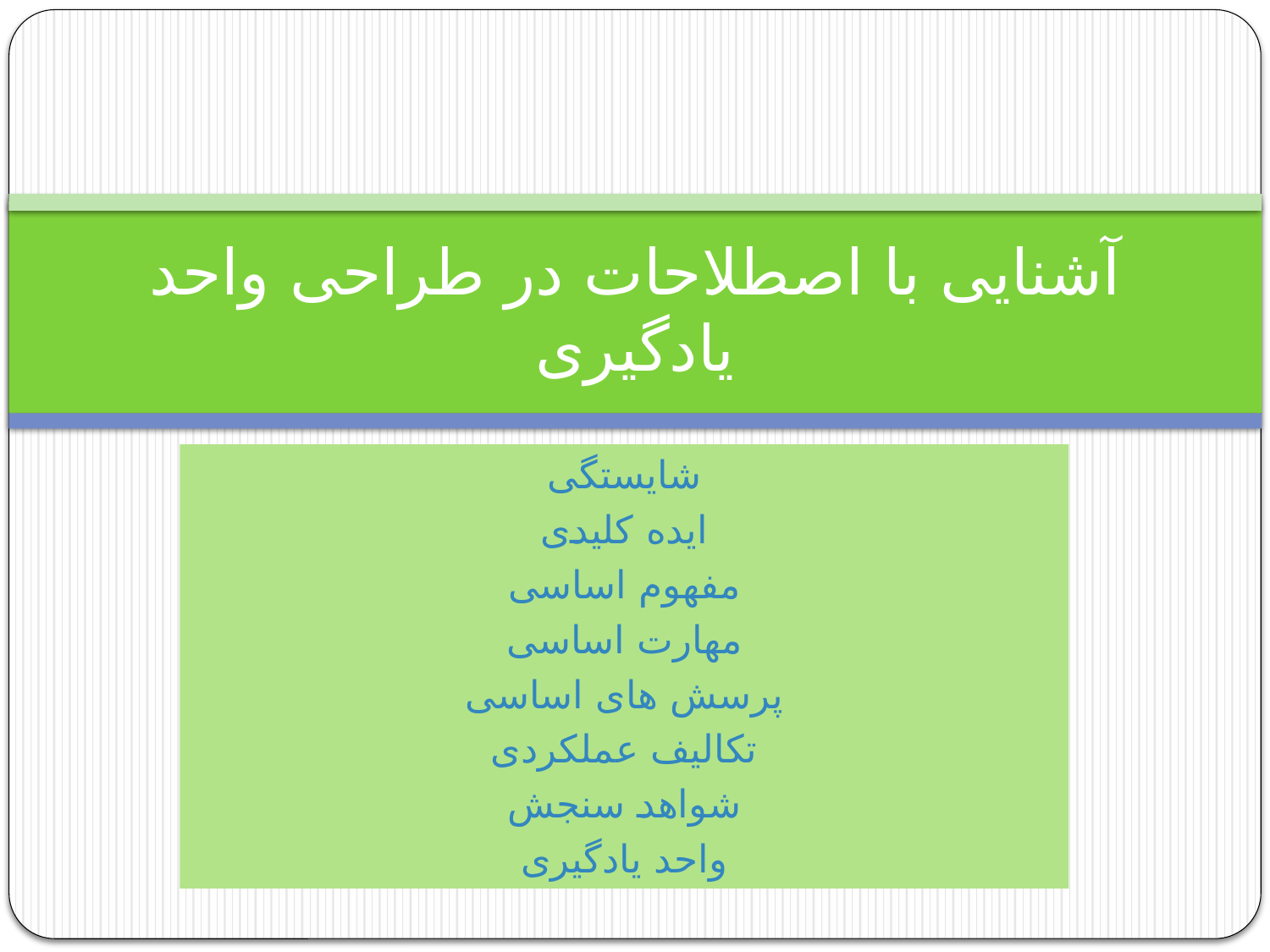

# آشنایی با اصطلاحات در طراحی واحد یادگیری
شایستگی
ایده کلیدی
مفهوم اساسی
مهارت اساسی
پرسش های اساسی
تکالیف عملکردی
شواهد سنجش
واحد یادگیری